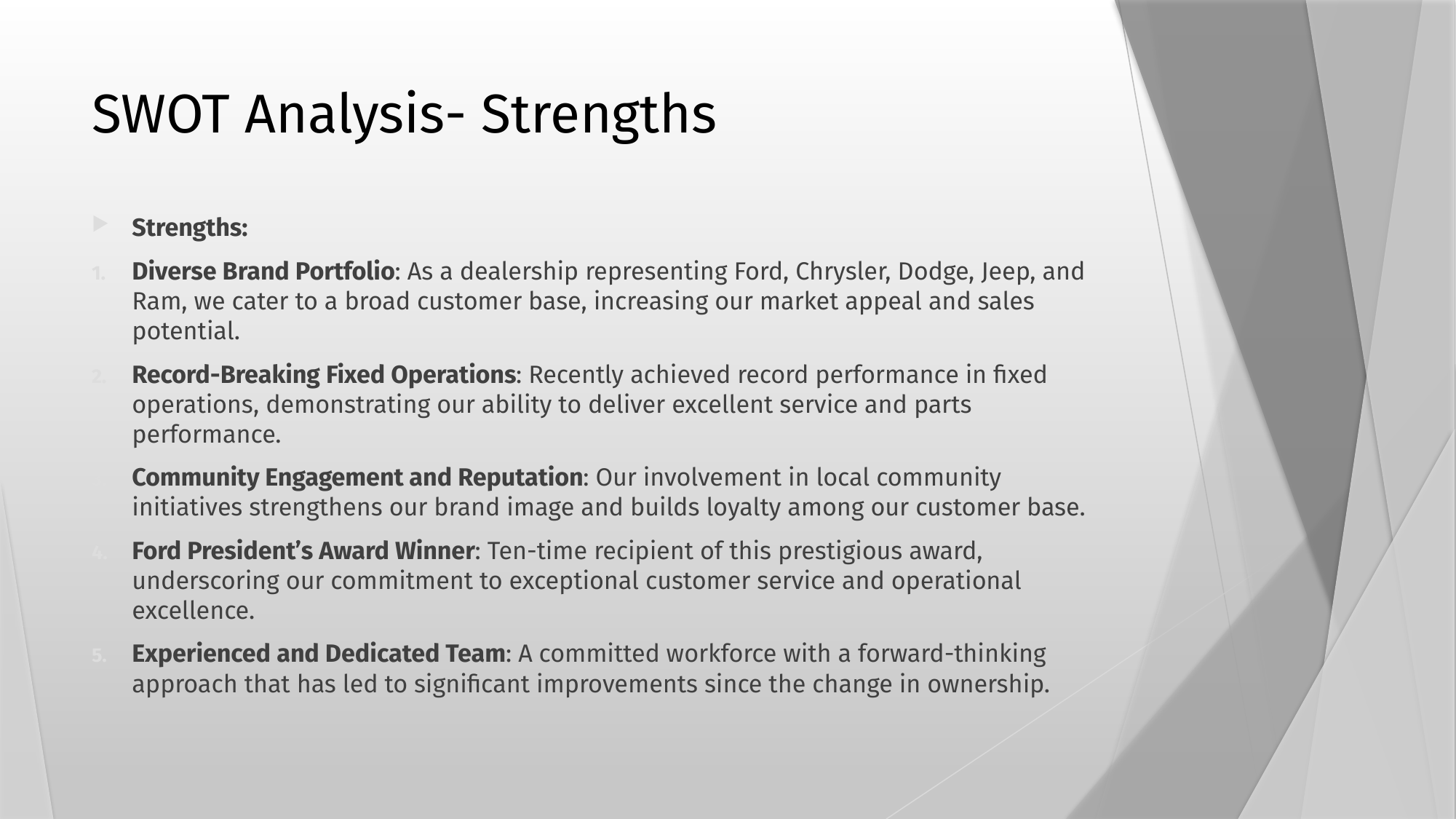

# SWOT Analysis- Strengths
Strengths:
Diverse Brand Portfolio: As a dealership representing Ford, Chrysler, Dodge, Jeep, and Ram, we cater to a broad customer base, increasing our market appeal and sales potential.
Record-Breaking Fixed Operations: Recently achieved record performance in fixed operations, demonstrating our ability to deliver excellent service and parts performance.
Community Engagement and Reputation: Our involvement in local community initiatives strengthens our brand image and builds loyalty among our customer base.
Ford President’s Award Winner: Ten-time recipient of this prestigious award, underscoring our commitment to exceptional customer service and operational excellence.
Experienced and Dedicated Team: A committed workforce with a forward-thinking approach that has led to significant improvements since the change in ownership.